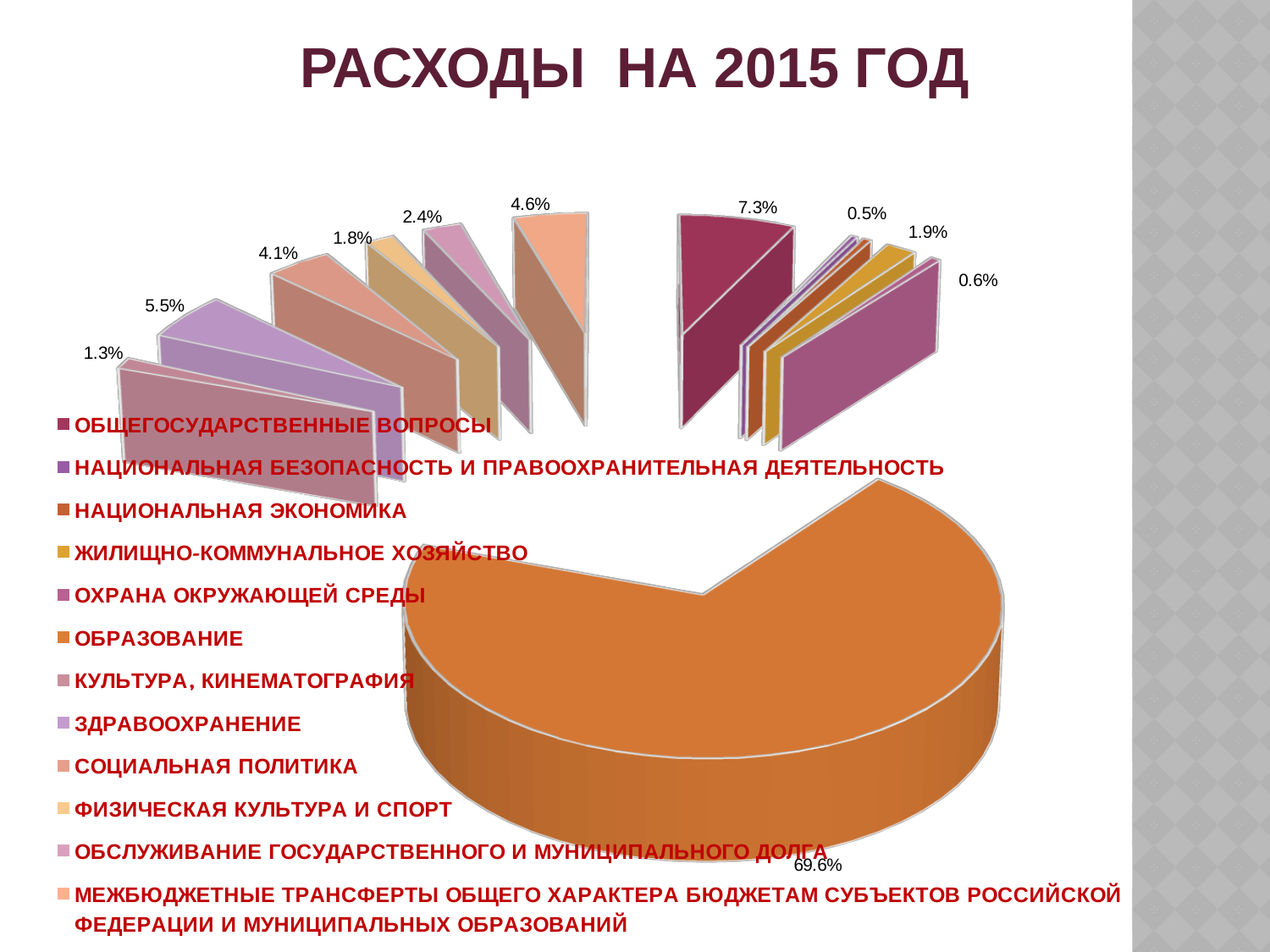

# Расходы  на 2015 год

[unsupported chart]